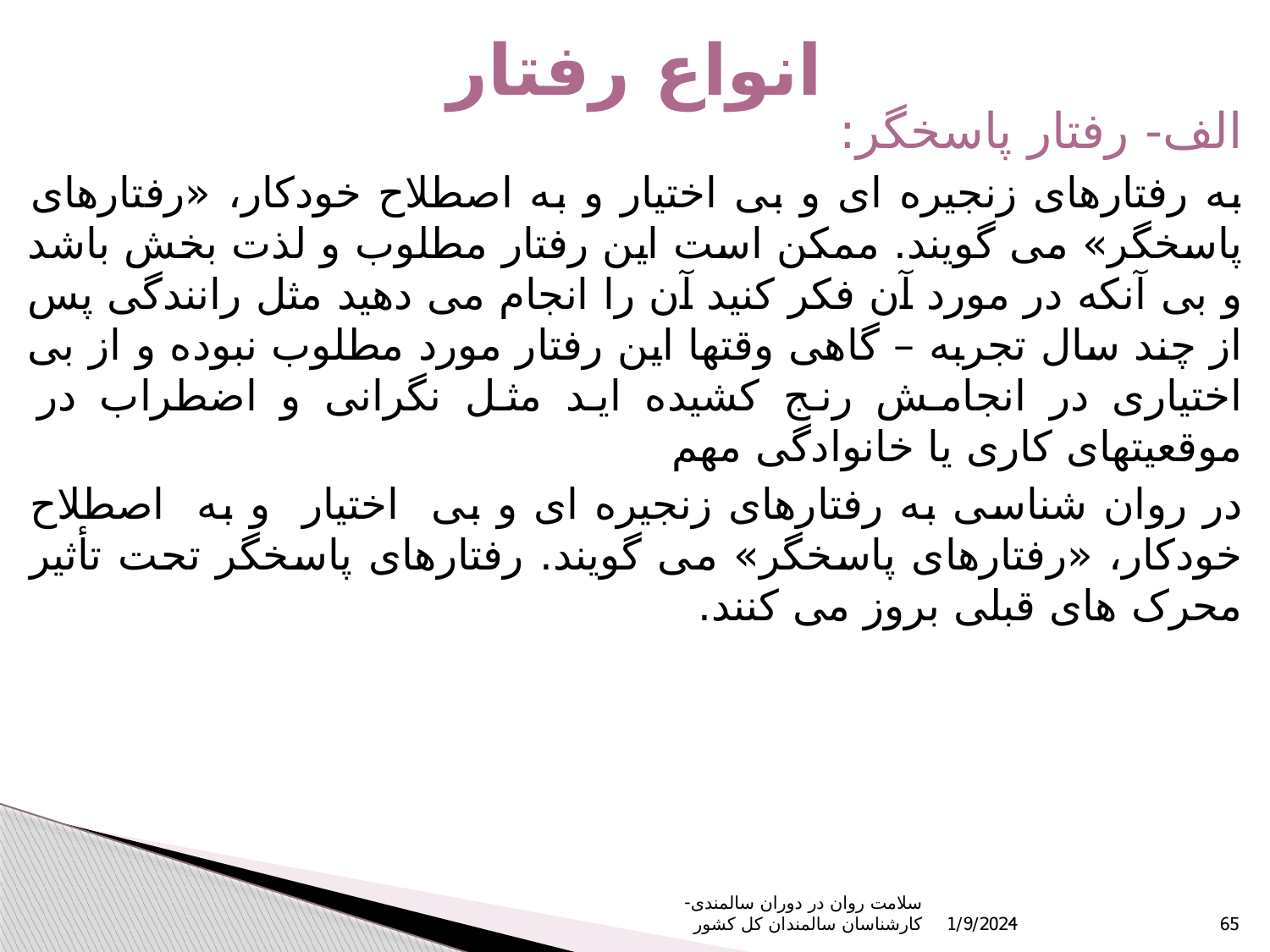

# انواع رفتار
الف- رفتار پاسخگر:
به رفتارهای زنجیره ای و بی اختیار و به اصطلاح خودکار، «رفتارهای پاسخگر» می گویند. ممکن است این رفتار مطلوب و لذت بخش باشد و بی آنکه در مورد آن فکر کنید آن را انجام می دهید مثل رانندگی پس از چند سال تجربه – گاهی وقتها این رفتار مورد مطلوب نبوده و از بی اختیاری در انجامش رنج کشیده اید مثل نگرانی و اضطراب در موقعیتهای کاری یا خانوادگی مهم
در روان شناسی به رفتارهای زنجیره ای و بی  اختیار  و به  اصطلاح خودکار، «رفتارهای پاسخگر» می گویند. رفتارهای پاسخگر تحت تأثیر محرک های قبلی بروز می کنند.

سلامت روان در دوران سالمندی- کارشناسان سالمندان کل کشور
1/9/2024
65